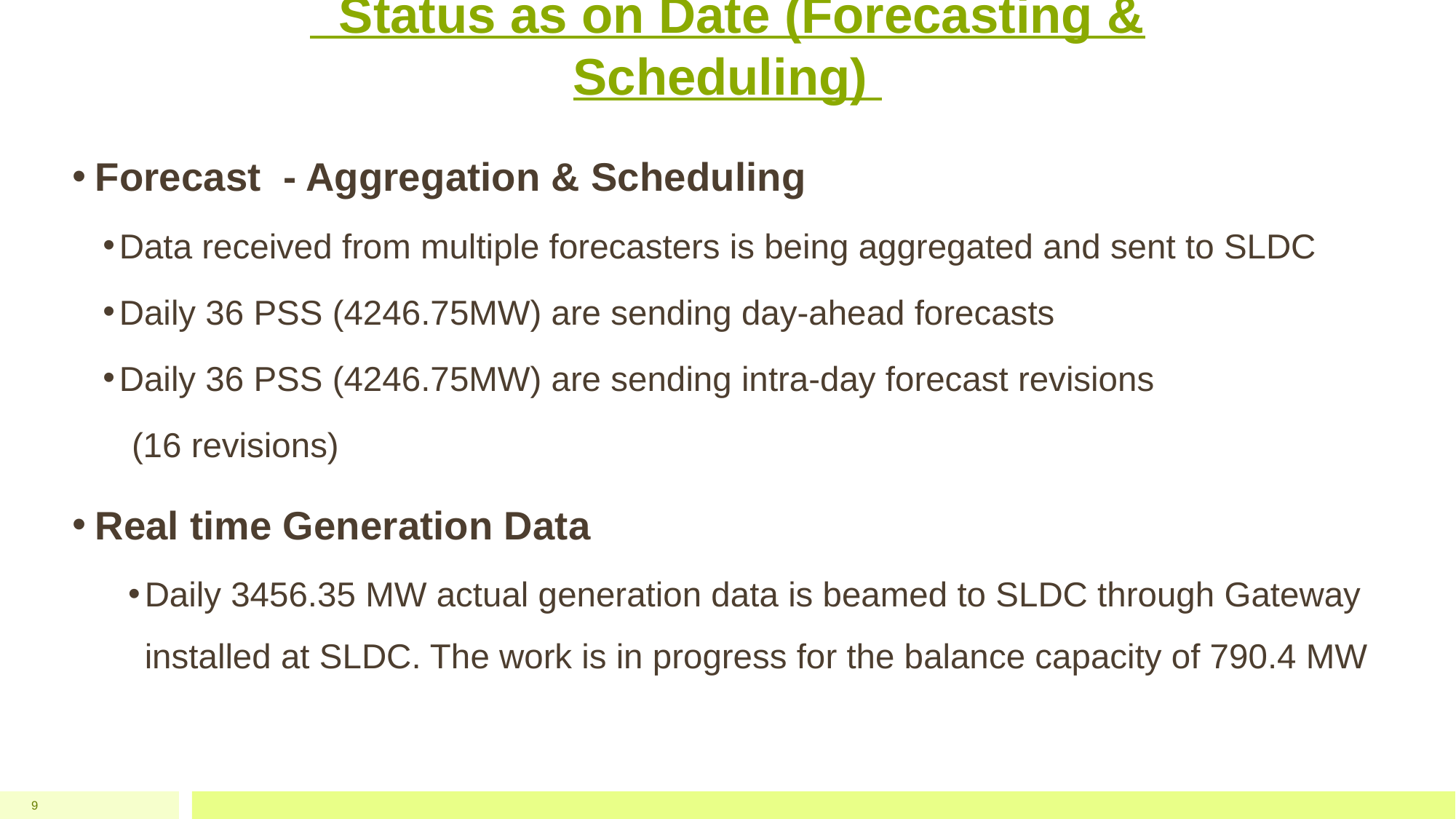

# Status as on Date (Forecasting & Scheduling)
Forecast  - Aggregation & Scheduling
Data received from multiple forecasters is being aggregated and sent to SLDC
Daily 36 PSS (4246.75MW) are sending day-ahead forecasts
Daily 36 PSS (4246.75MW) are sending intra-day forecast revisions
   (16 revisions)
Real time Generation Data
Daily 3456.35 MW actual generation data is beamed to SLDC through Gateway installed at SLDC. The work is in progress for the balance capacity of 790.4 MW

9